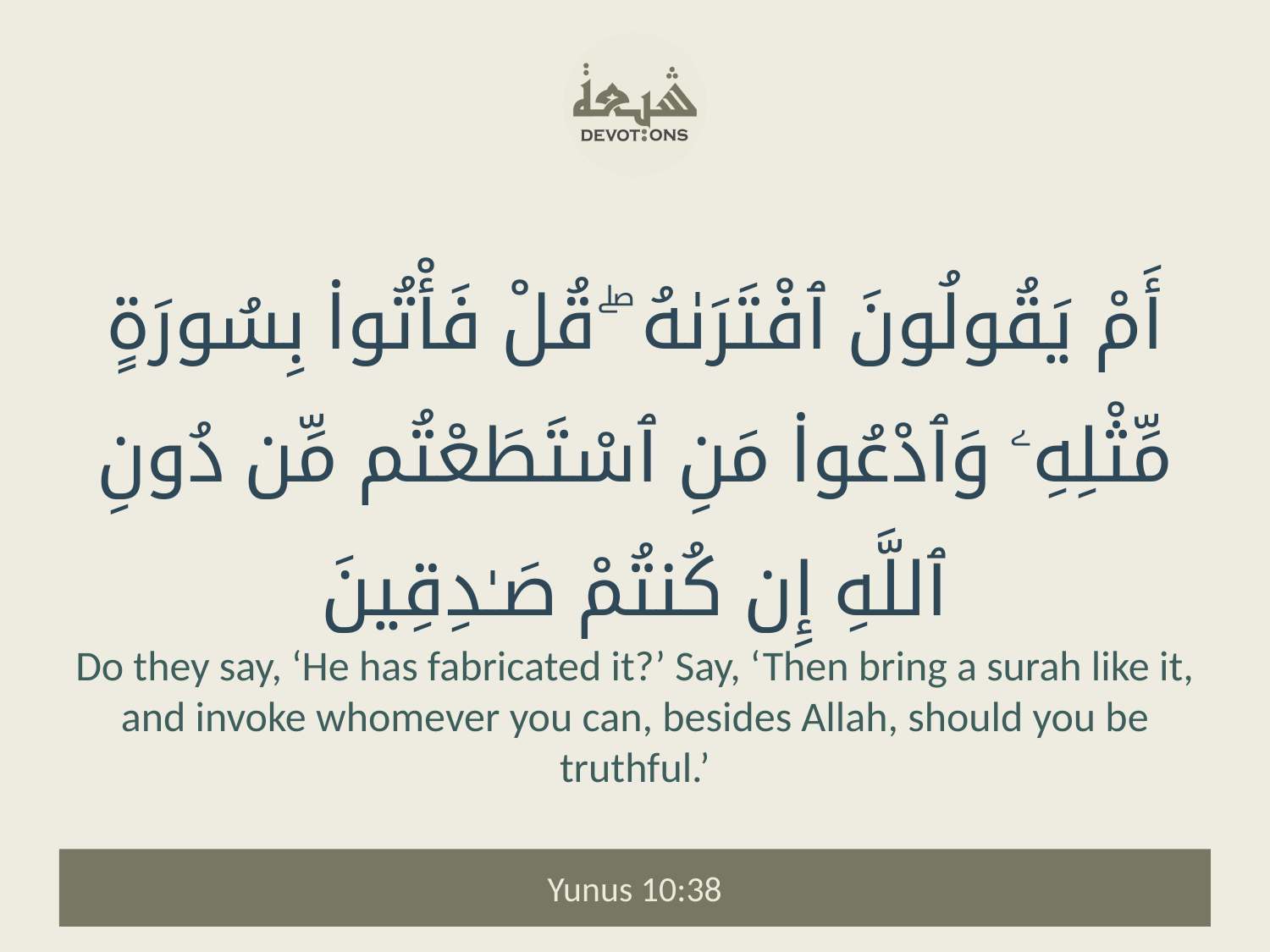

أَمْ يَقُولُونَ ٱفْتَرَىٰهُ ۖ قُلْ فَأْتُوا۟ بِسُورَةٍ مِّثْلِهِۦ وَٱدْعُوا۟ مَنِ ٱسْتَطَعْتُم مِّن دُونِ ٱللَّهِ إِن كُنتُمْ صَـٰدِقِينَ
Do they say, ‘He has fabricated it?’ Say, ‘Then bring a surah like it, and invoke whomever you can, besides Allah, should you be truthful.’
Yunus 10:38